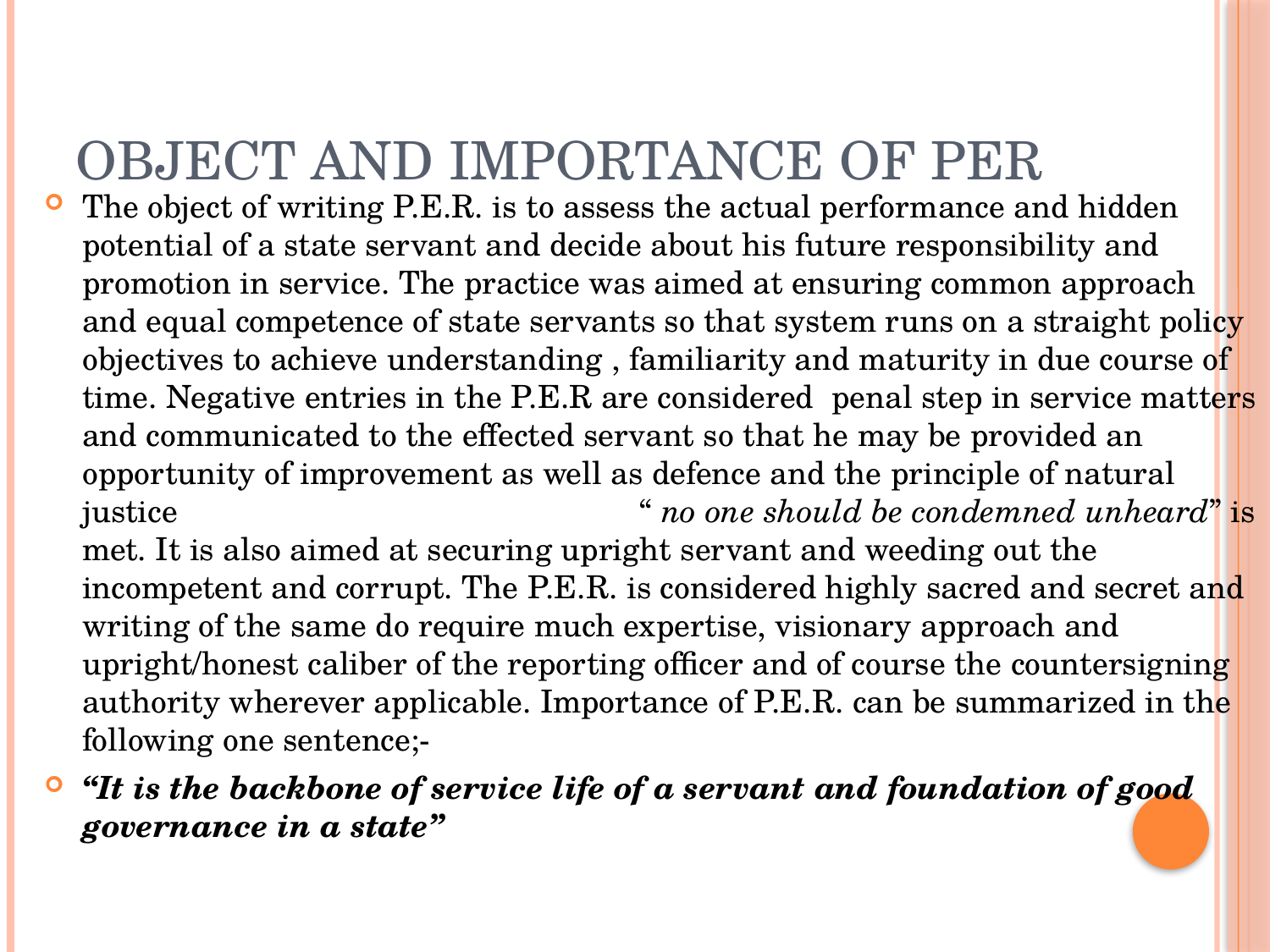

# Object and importance of PER
The object of writing P.E.R. is to assess the actual performance and hidden potential of a state servant and decide about his future responsibility and promotion in service. The practice was aimed at ensuring common approach and equal competence of state servants so that system runs on a straight policy objectives to achieve understanding , familiarity and maturity in due course of time. Negative entries in the P.E.R are considered  penal step in service matters and communicated to the effected servant so that he may be provided an opportunity of improvement as well as defence and the principle of natural justice                                                    “ no one should be condemned unheard” is met. It is also aimed at securing upright servant and weeding out the incompetent and corrupt. The P.E.R. is considered highly sacred and secret and writing of the same do require much expertise, visionary approach and upright/honest caliber of the reporting officer and of course the countersigning authority wherever applicable. Importance of P.E.R. can be summarized in the following one sentence;-
“It is the backbone of service life of a servant and foundation of good governance in a state”